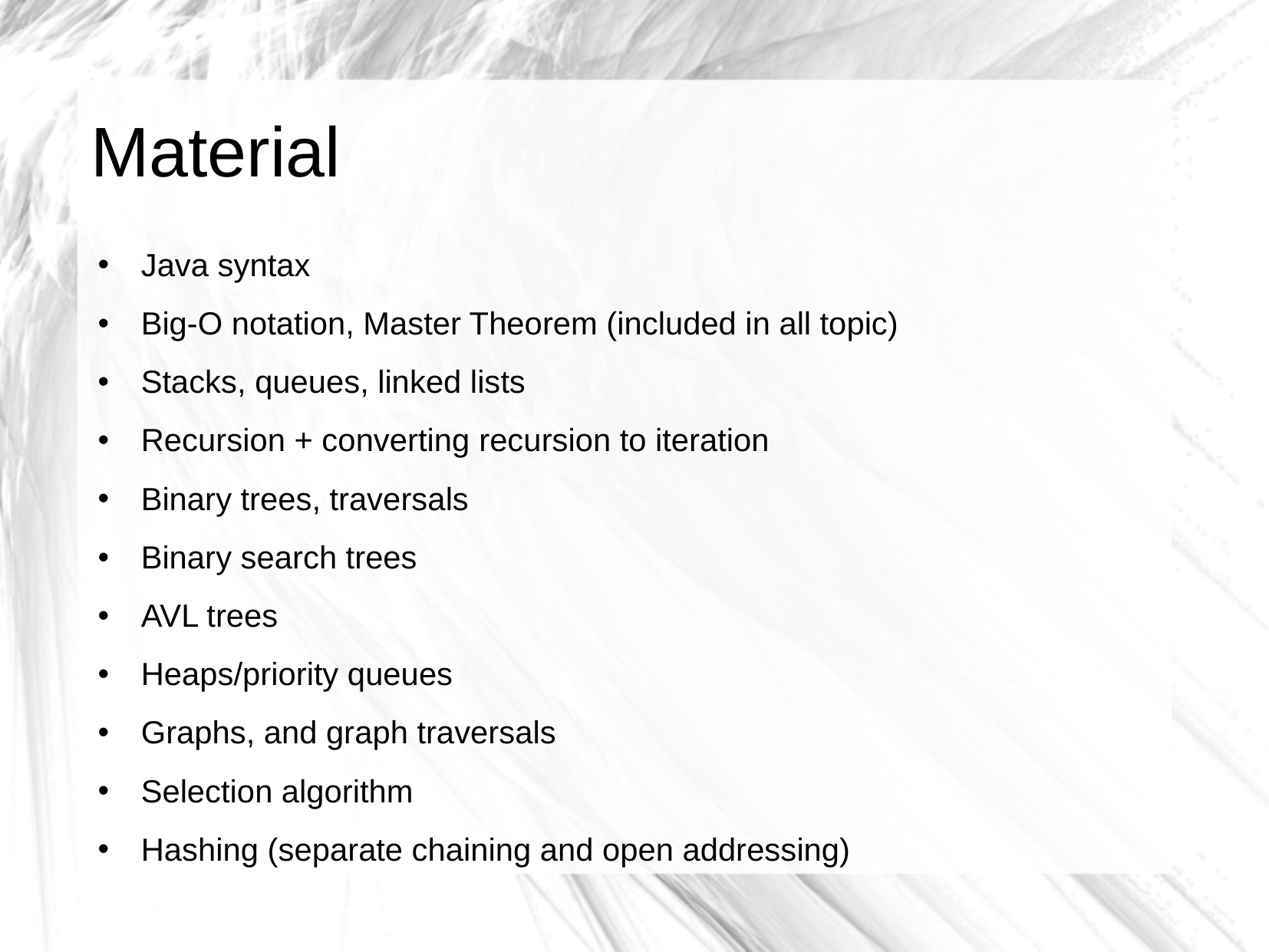

# Material
Java syntax
Big-O notation, Master Theorem (included in all topic)
Stacks, queues, linked lists
Recursion + converting recursion to iteration
Binary trees, traversals
Binary search trees
AVL trees
Heaps/priority queues
Graphs, and graph traversals
Selection algorithm
Hashing (separate chaining and open addressing)